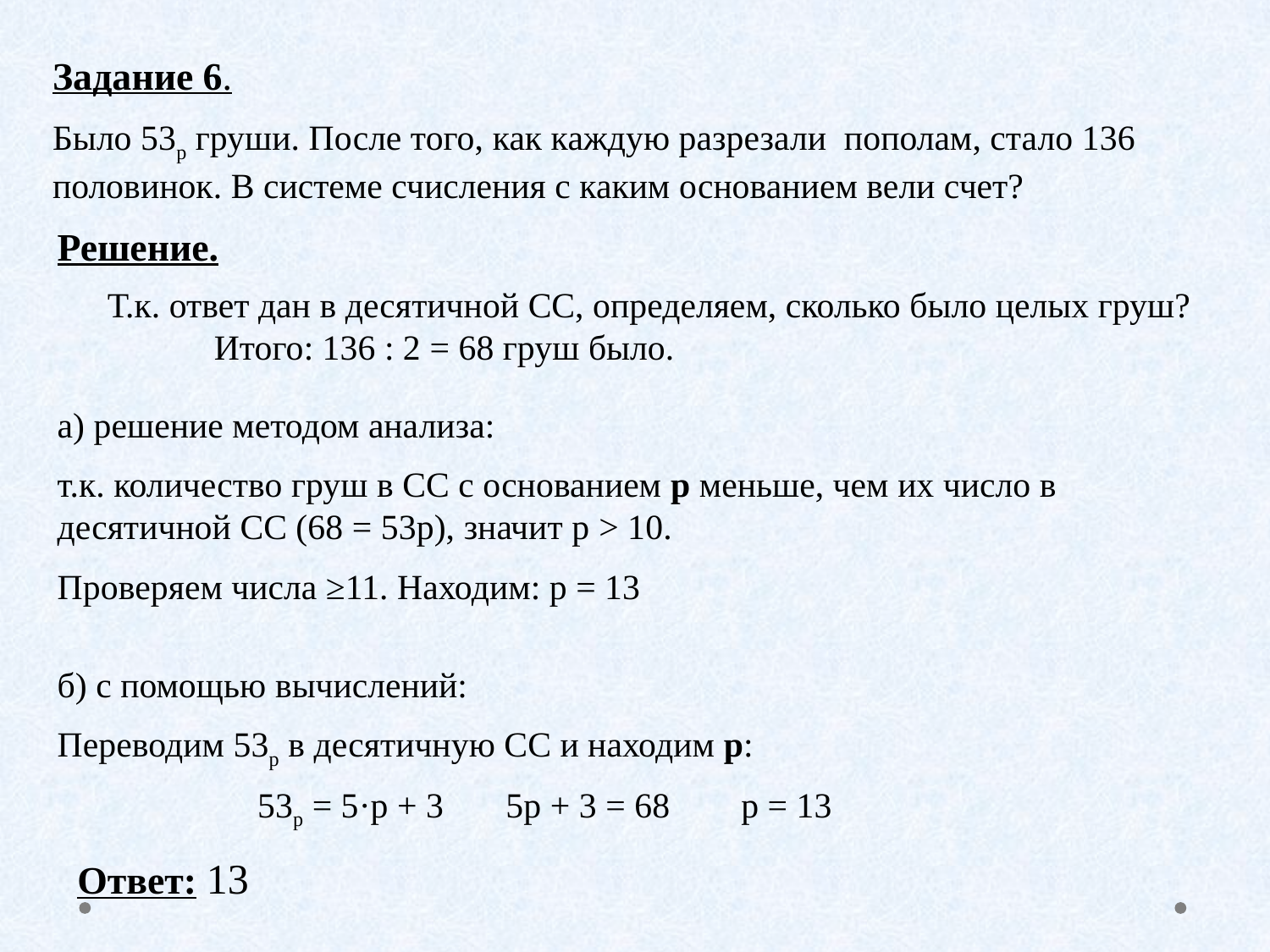

Задание 6.
Было 53р груши. После того, как каждую разрезали  пополам, стало 136 половинок. В системе счисления с каким основанием вели счет?
Решение.

Т.к. ответ дан в десятичной СС, определяем, сколько было целых груш?                Итого: 136 : 2 = 68 груш было.
а) решение методом анализа:
т.к. количество груш в СС с основанием р меньше, чем их число в десятичной СС (68 = 53р), значит р > 10.
Проверяем числа ≥11. Находим: р = 13
б) с помощью вычислений:
Переводим 53р в десятичную СС и находим р:
53р = 5·р + 3       5р + 3 = 68        р = 13
Ответ: 13